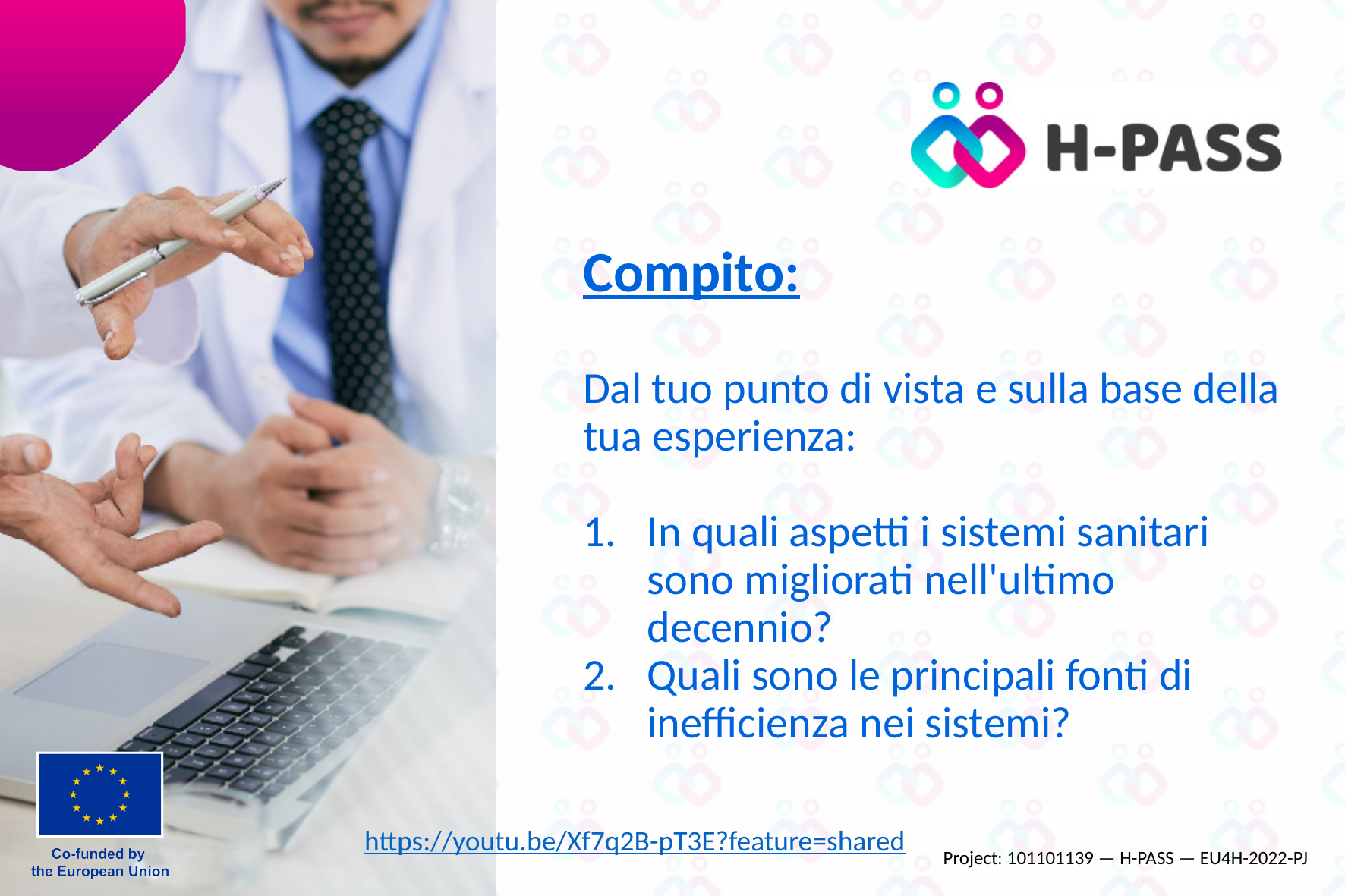

Compito:

Dal tuo punto di vista e sulla base della tua esperienza:

In quali aspetti i sistemi sanitari sono migliorati nell'ultimo decennio?
Quali sono le principali fonti di inefficienza nei sistemi?
https://youtu.be/Xf7q2B-pT3E?feature=shared
Project: 101101139 — H-PASS — EU4H-2022-PJ